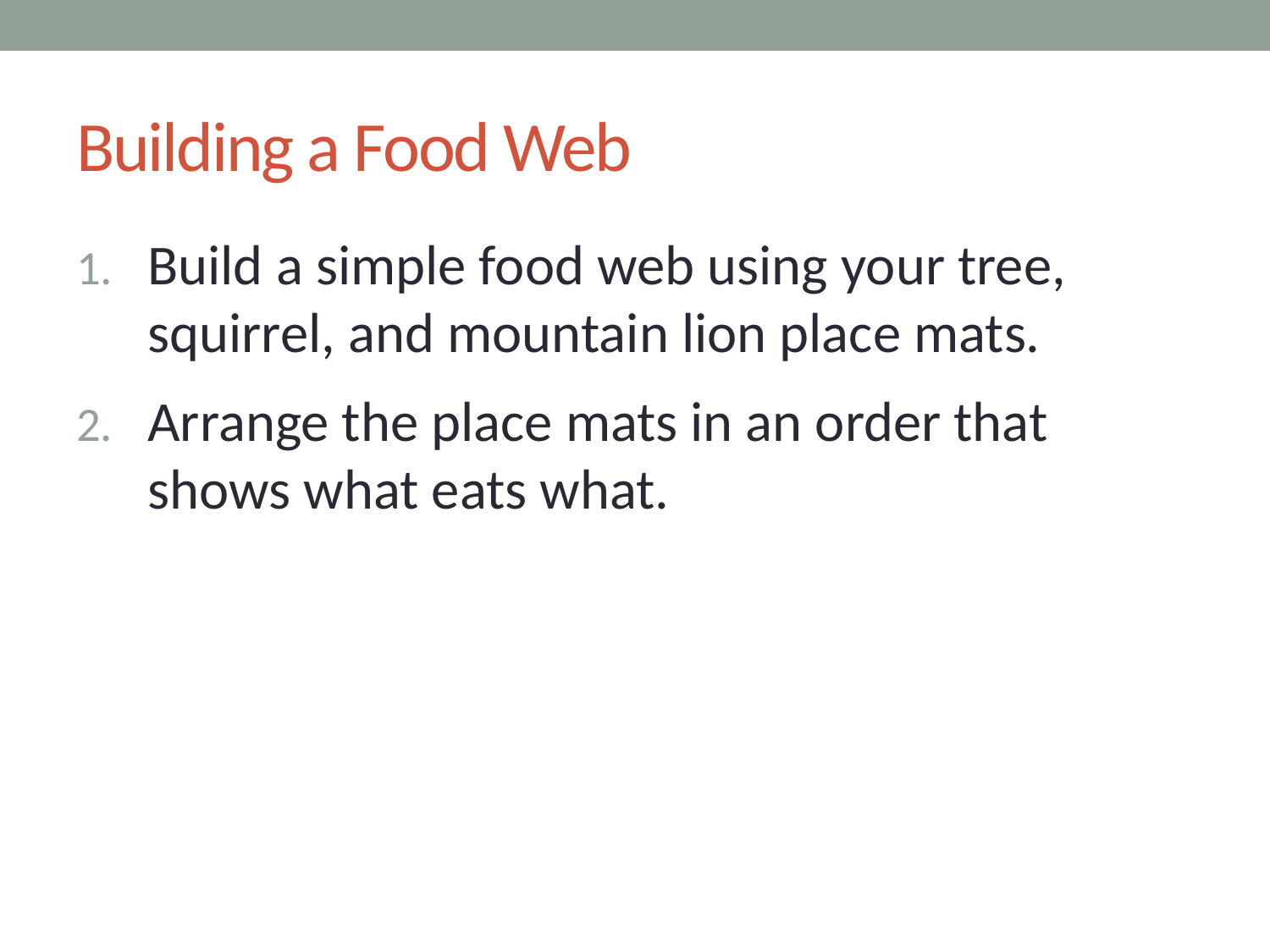

# Building a Food Web
Build a simple food web using your tree, squirrel, and mountain lion place mats.
Arrange the place mats in an order that shows what eats what.